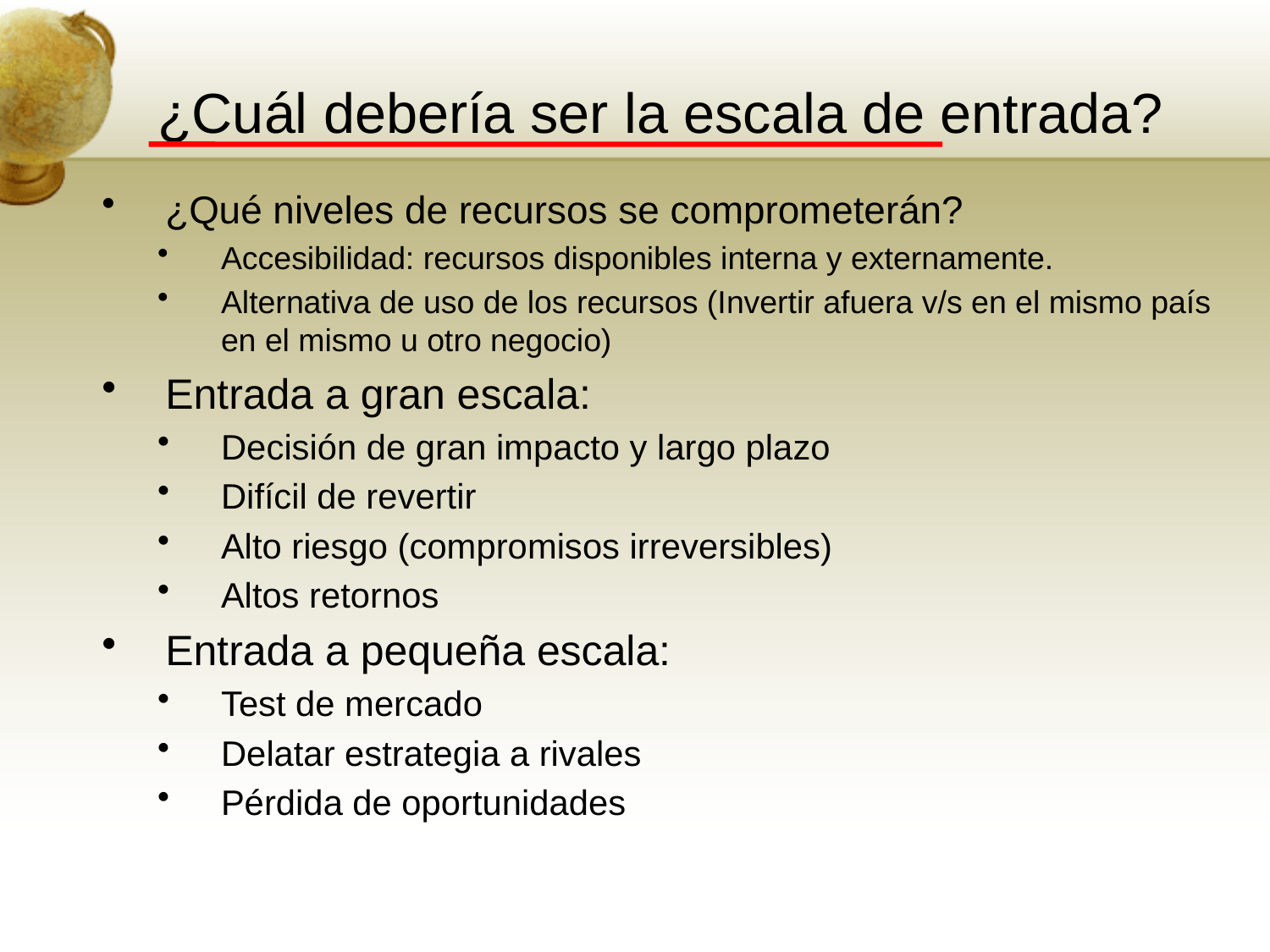

# ¿Cuál debería ser la escala de entrada?

¿Qué niveles de recursos se comprometerán?
Accesibilidad: recursos disponibles interna y externamente.
Alternativa de uso de los recursos (Invertir afuera v/s en el mismo país en el mismo u otro negocio)
Entrada a gran escala:
Decisión de gran impacto y largo plazo
Difícil de revertir
Alto riesgo (compromisos irreversibles)
Altos retornos
Entrada a pequeña escala:
Test de mercado
Delatar estrategia a rivales
Pérdida de oportunidades